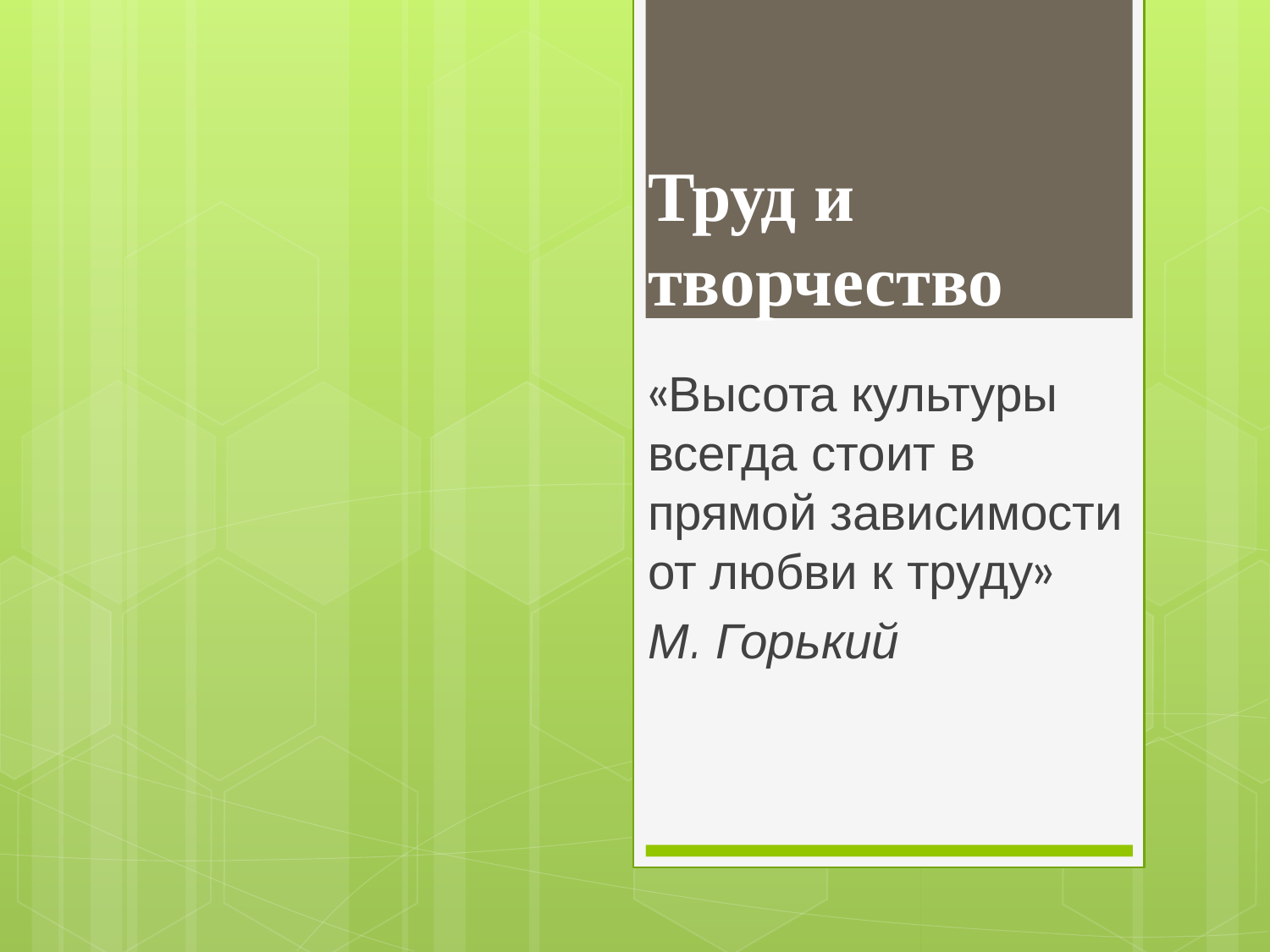

# Труд и творчество
«Высота культуры всегда стоит в прямой зависимости от любви к труду»
М. Горький